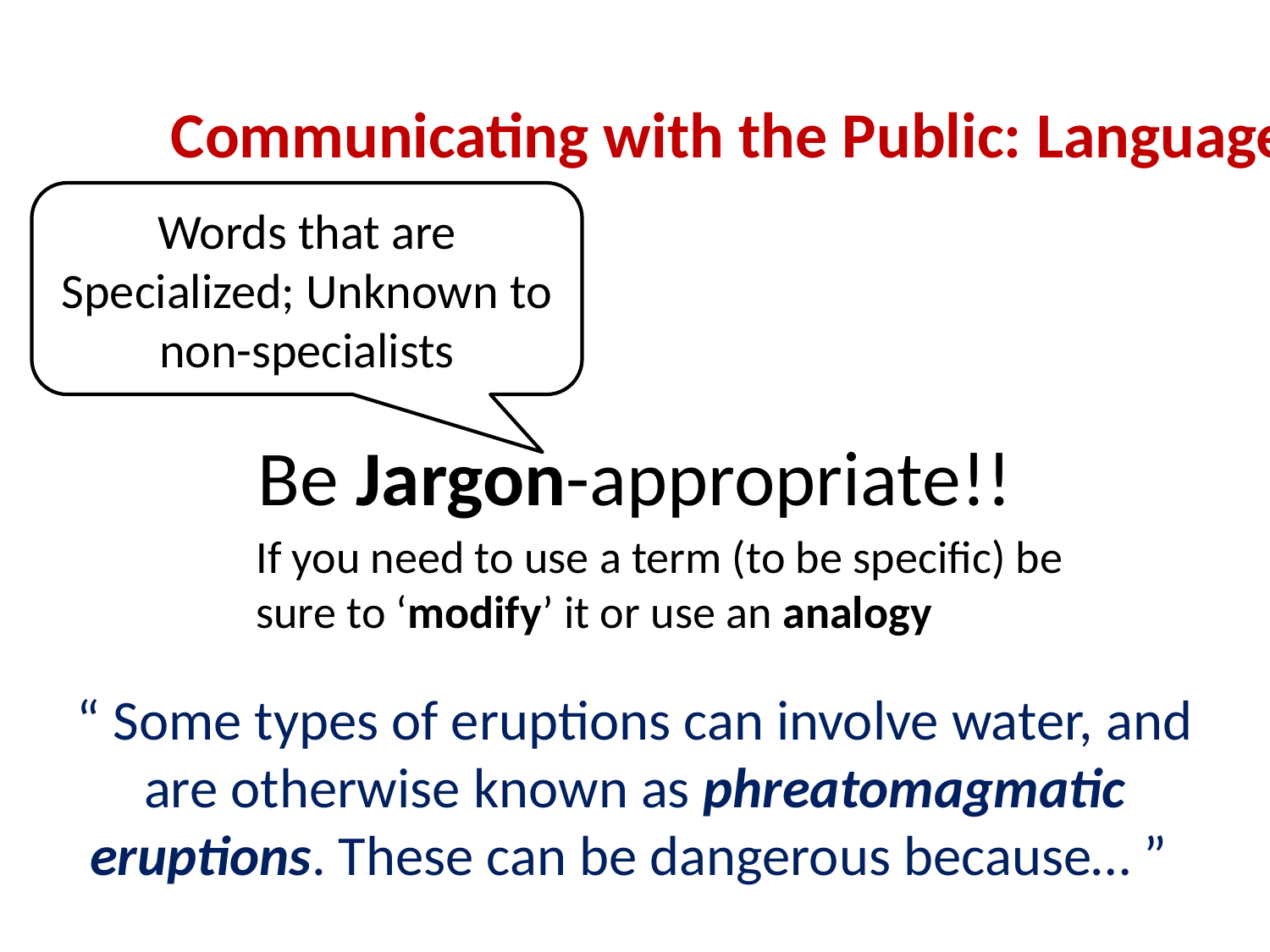

Communicating with the Public: Language
Words that are Specialized; Unknown to non-specialists
# Be Jargon-appropriate!!
If you need to use a term (to be specific) be sure to ‘modify’ it or use an analogy
“ Some types of eruptions can involve water, and are otherwise known as phreatomagmatic eruptions. These can be dangerous because… ”